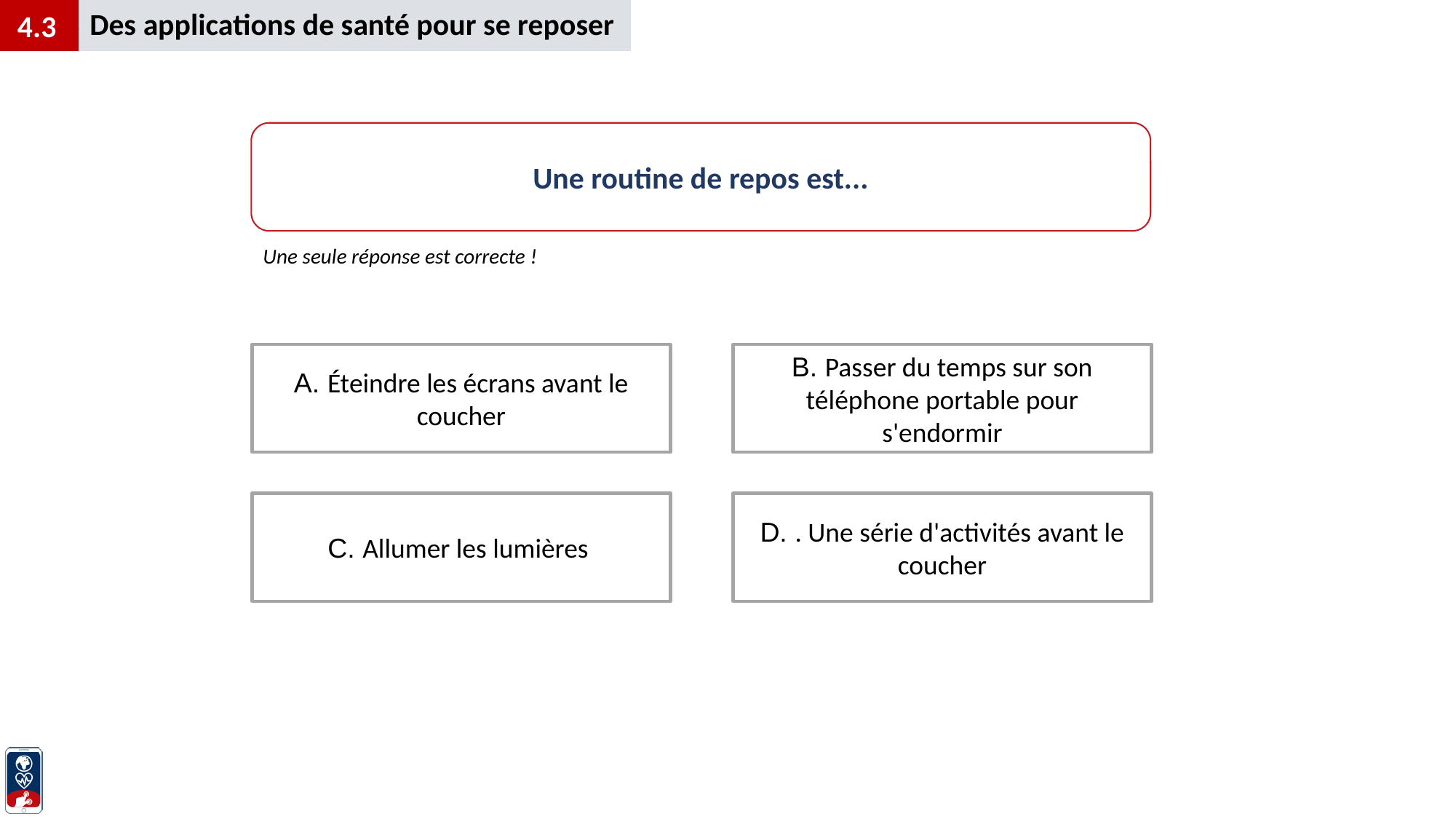

Des applications de santé pour se reposer
4.3
Une routine de repos est...
Une seule réponse est correcte !
B. Passer du temps sur son téléphone portable pour s'endormir
A. Éteindre les écrans avant le coucher
D. . Une série d'activités avant le coucher
C. Allumer les lumières